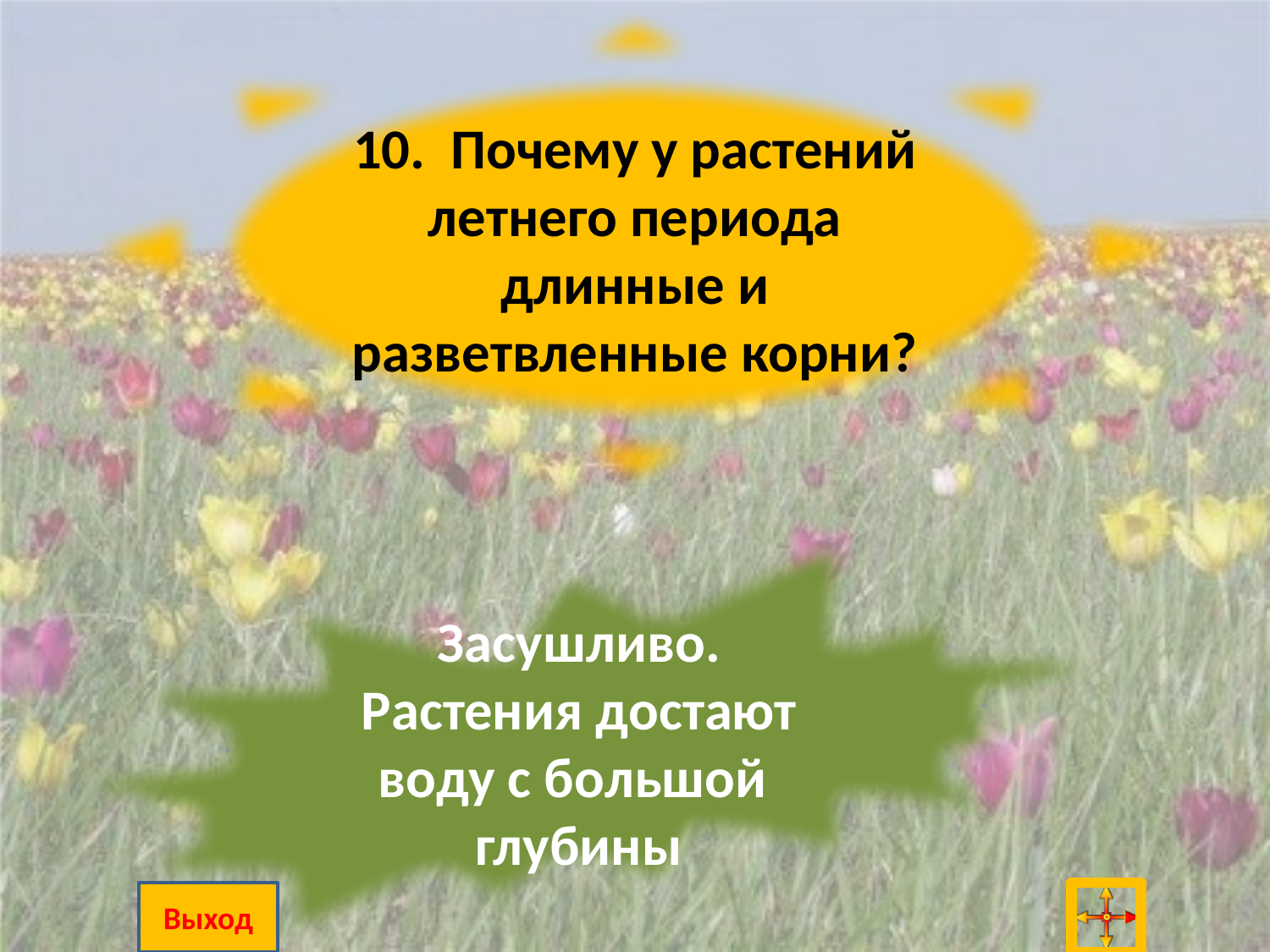

10.  Почему у растений летнего периода длинные и разветвленные корни?
Засушливо. Растения достают воду с большой  глубины
Выход